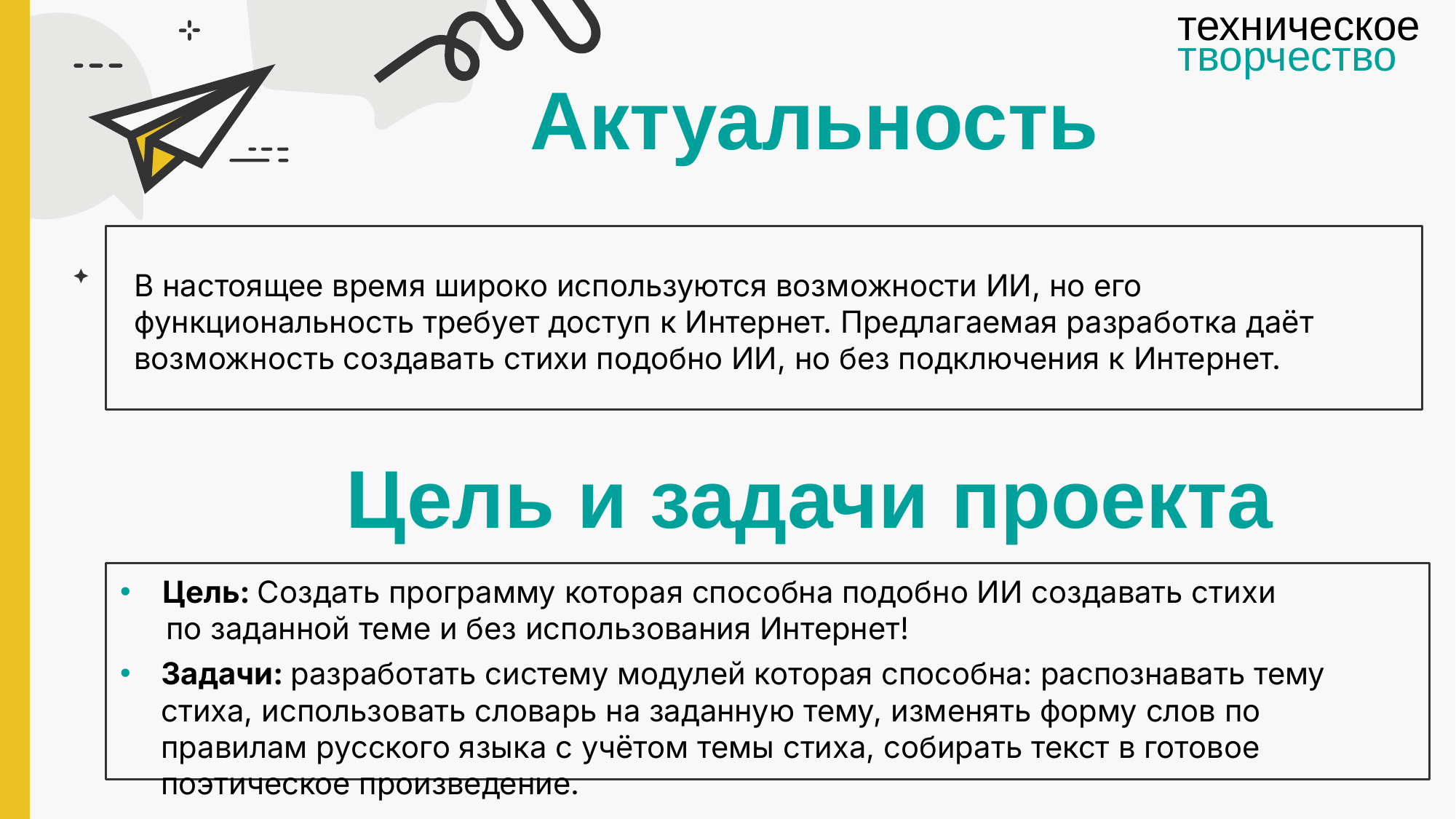

техническое
творчество
Актуальность

В настоящее время широко используются возможности ИИ, но его функциональность требует доступ к Интернет. Предлагаемая разработка даёт возможность создавать стихи подобно ИИ, но без подключения к Интернет.
Цель и задачи проекта

   Цель: Создать программу которая способна подобно ИИ создавать стихи
   по заданной теме и без использования Интернет!
Задачи: разработать систему модулей которая способна: распознавать тему стиха, использовать словарь на заданную тему, изменять форму слов по правилам русского языка с учётом темы стиха, собирать текст в готовое поэтическое произведение.